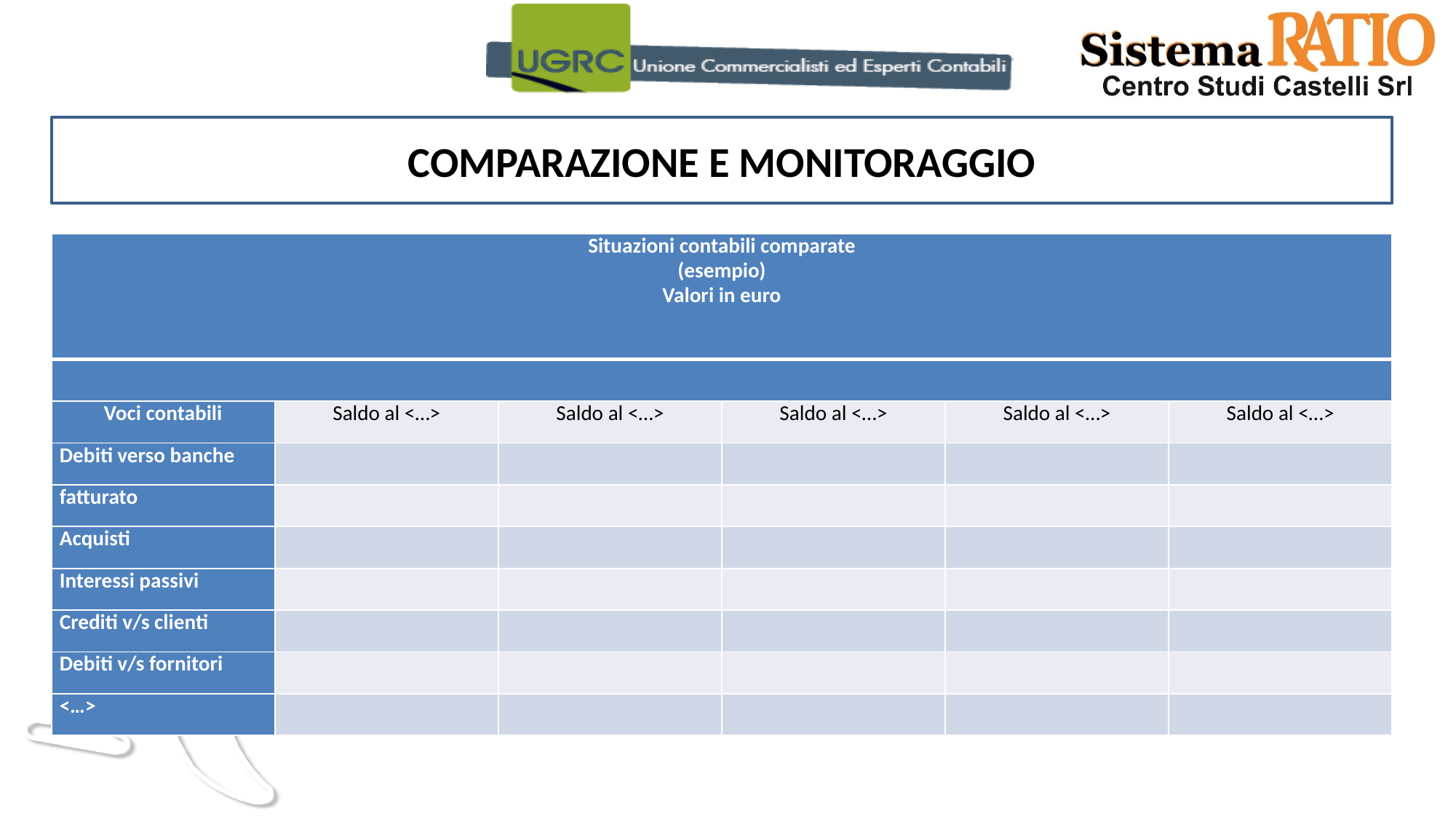

COMPARAZIONE E MONITORAGGIO
| Situazioni contabili comparate (esempio) Valori in euro |  |  |  |  |  |
| --- | --- | --- | --- | --- | --- |
|  |  |  |  |  |  |
| Voci contabili | Saldo al <…> | Saldo al <…> | Saldo al <…> | Saldo al <…> | Saldo al <…> |
| Debiti verso banche |  |  |  |  |  |
| fatturato |  |  |  |  |  |
| Acquisti |  |  |  |  |  |
| Interessi passivi |  |  |  |  |  |
| Crediti v/s clienti |  |  |  |  |  |
| Debiti v/s fornitori |  |  |  |  |  |
| <…> |  |  |  |  |  |